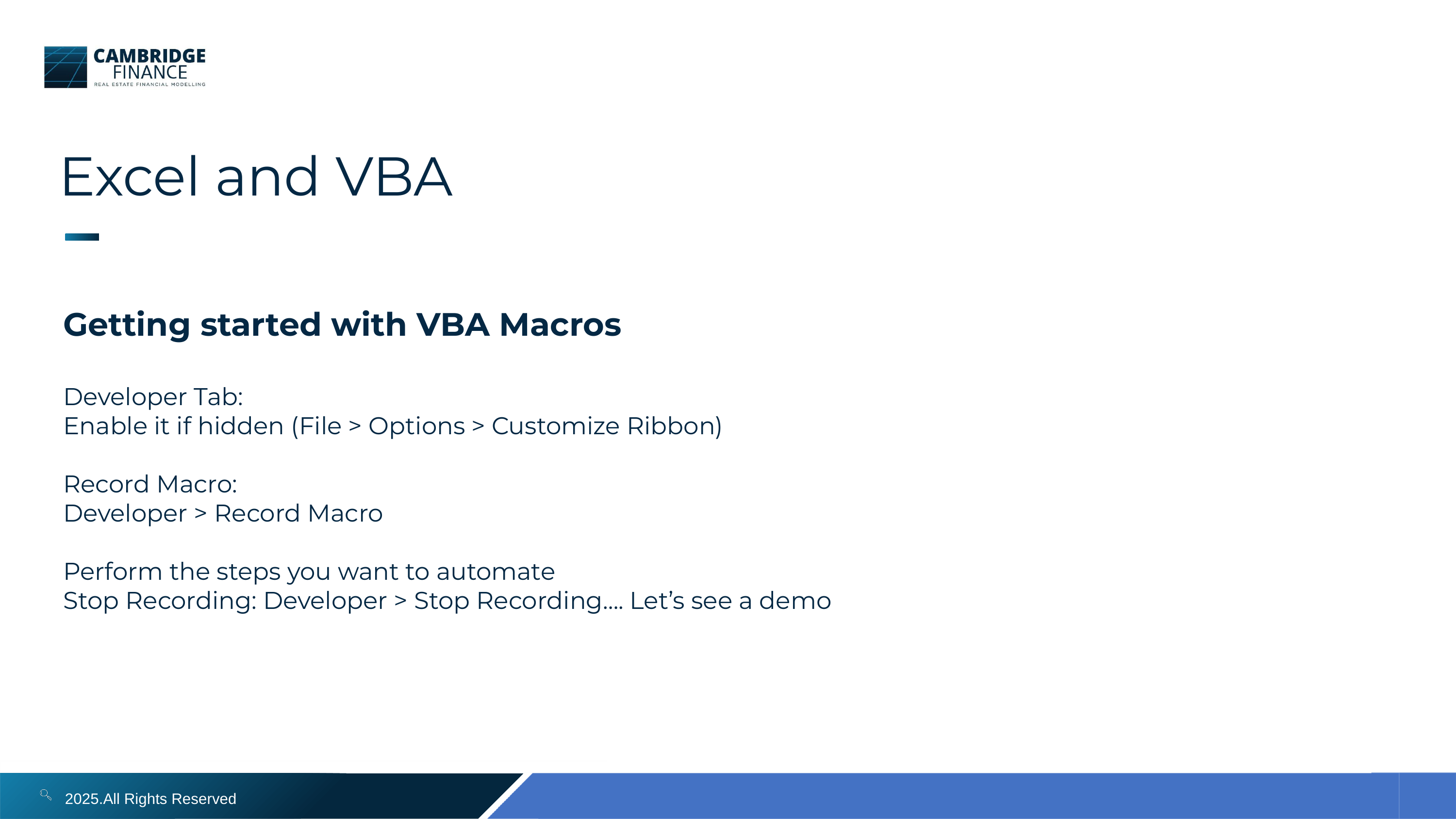

Excel and VBA
Getting started with VBA Macros
Developer Tab:
Enable it if hidden (File > Options > Customize Ribbon)
Record Macro:
Developer > Record Macro
Perform the steps you want to automate
Stop Recording: Developer > Stop Recording…. Let’s see a demo

2025.All Rights Reserved